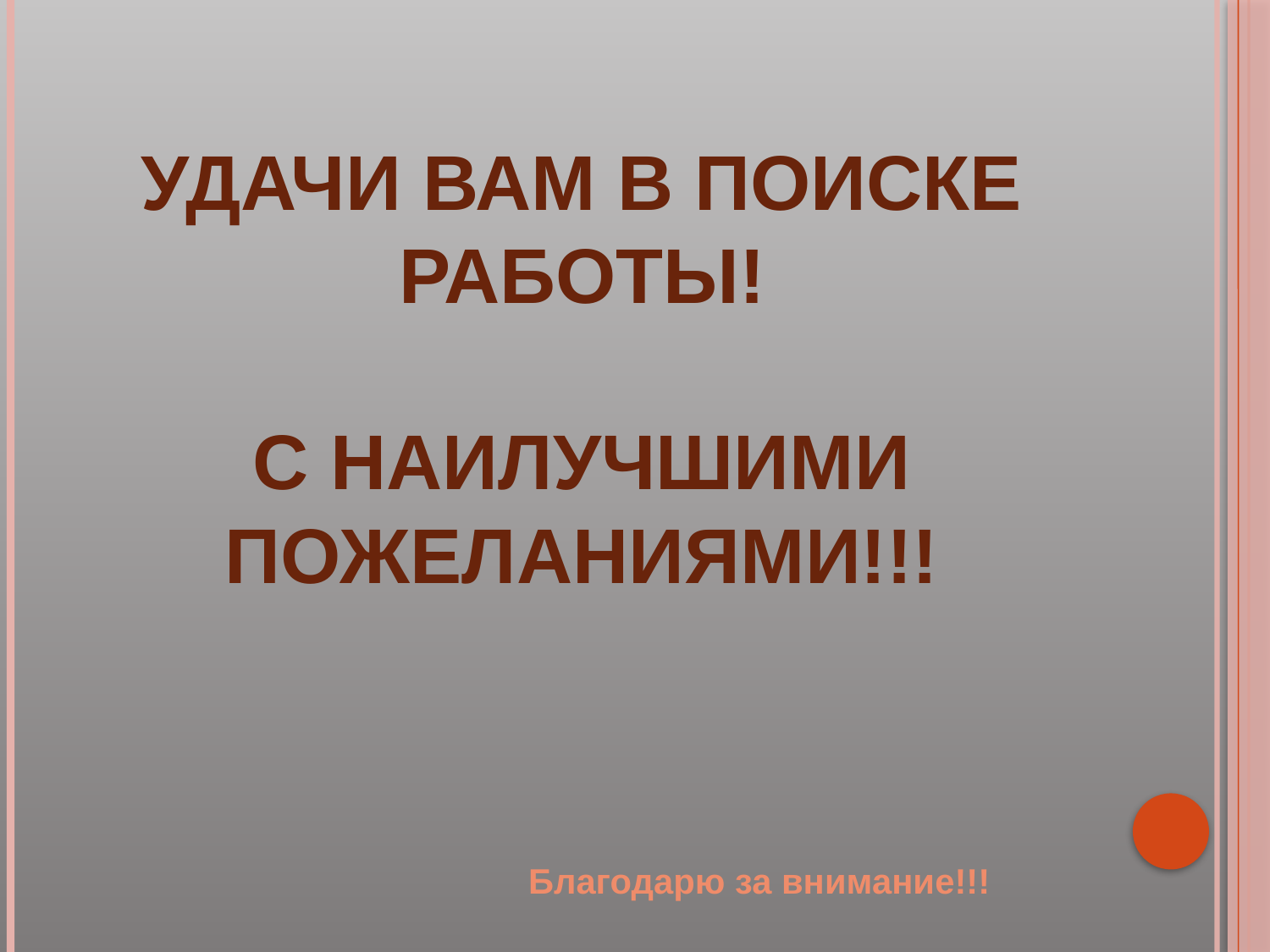

# Удачи Вам в поиске работы! С наилучшими пожеланиями!!!
Благодарю за внимание!!!